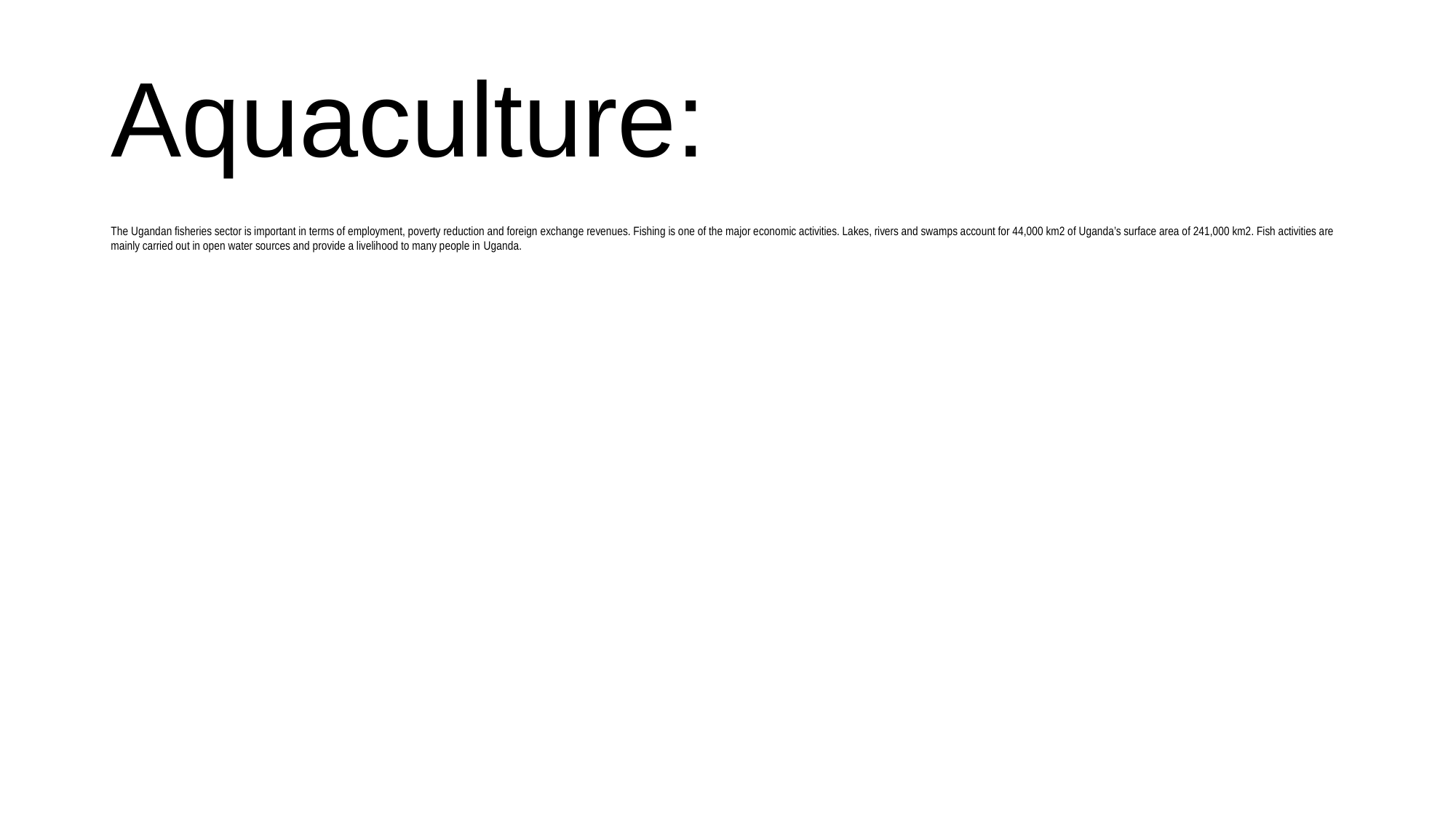

# Aquaculture:
The Ugandan fisheries sector is important in terms of employment, poverty reduction and foreign exchange revenues. Fishing is one of the major economic activities. Lakes, rivers and swamps account for 44,000 km2 of Uganda’s surface area of 241,000 km2. Fish activities are mainly carried out in open water sources and provide a livelihood to many people in Uganda.